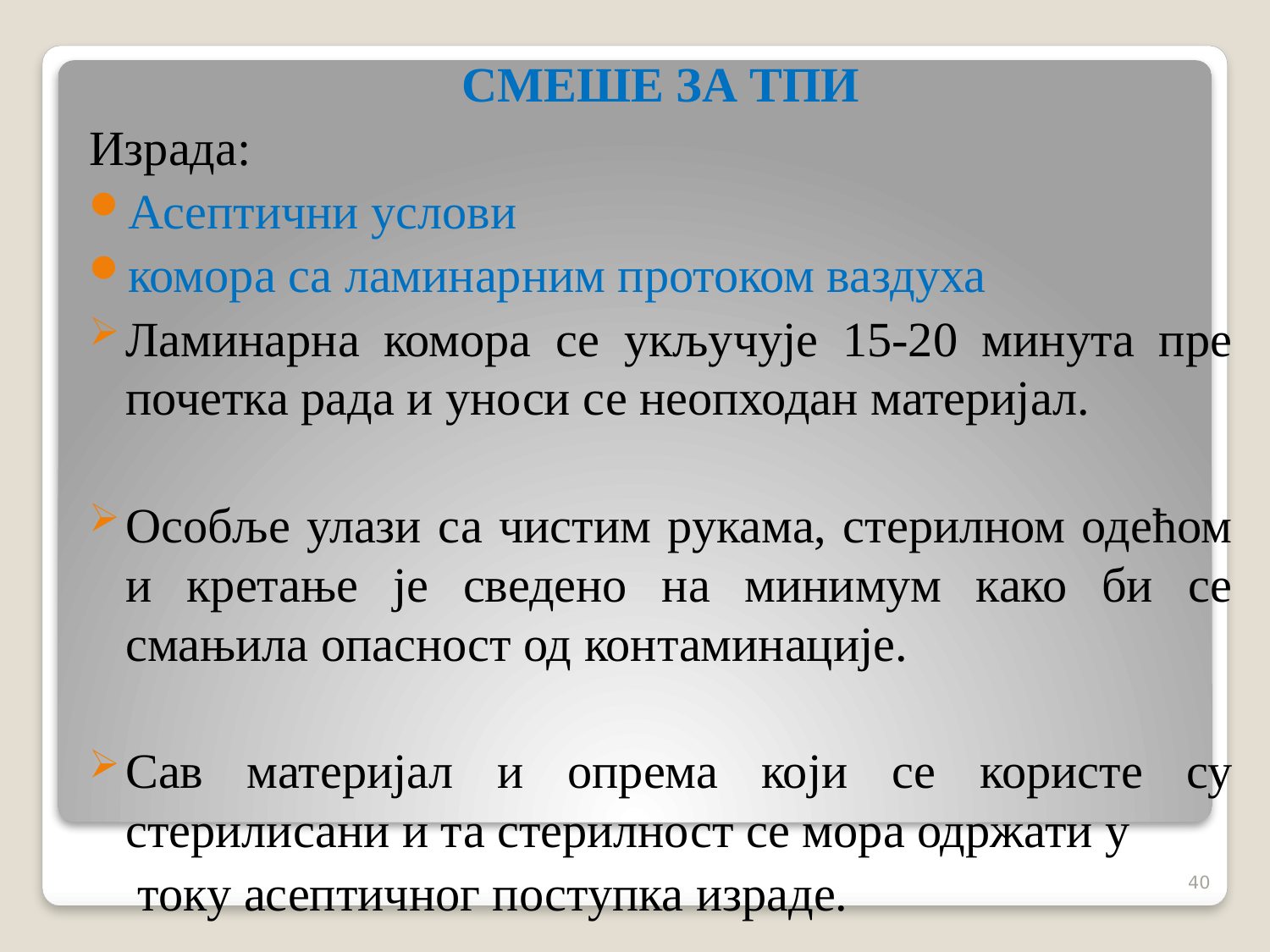

СМЕШЕ ЗА ТПИ
Израда:
Асептични услови
комора са ламинарним протоком ваздуха
Ламинарна комора се укључује 15-20 минута пре почетка рада и уноси се неопходан материјал.

Особље улази са чистим рукама, стерилном одећом и кретање је сведено на минимум како би се смањила опасност од контаминације.

Сав материјал и опрема који се користе су стерилисани и та стерилност се мора одржати у
    току асептичног поступка израде.

40